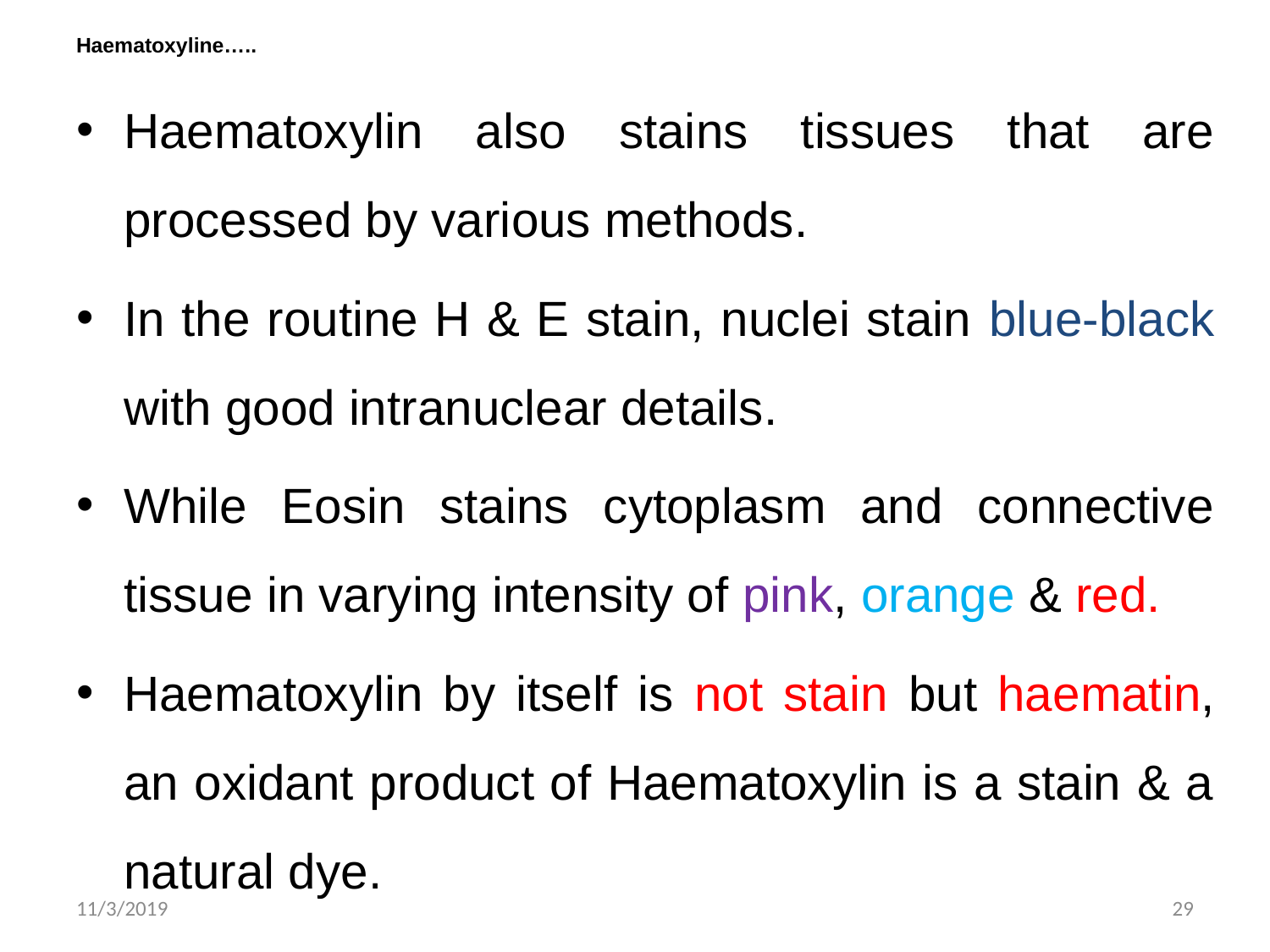

# Haematoxyline…..
Haematoxylin also stains tissues that are processed by various methods.
In the routine H & E stain, nuclei stain blue-black with good intranuclear details.
While Eosin stains cytoplasm and connective tissue in varying intensity of pink, orange & red.
Haematoxylin by itself is not stain but haematin, an oxidant product of Haematoxylin is a stain & a natural dye.

11/3/2019
29